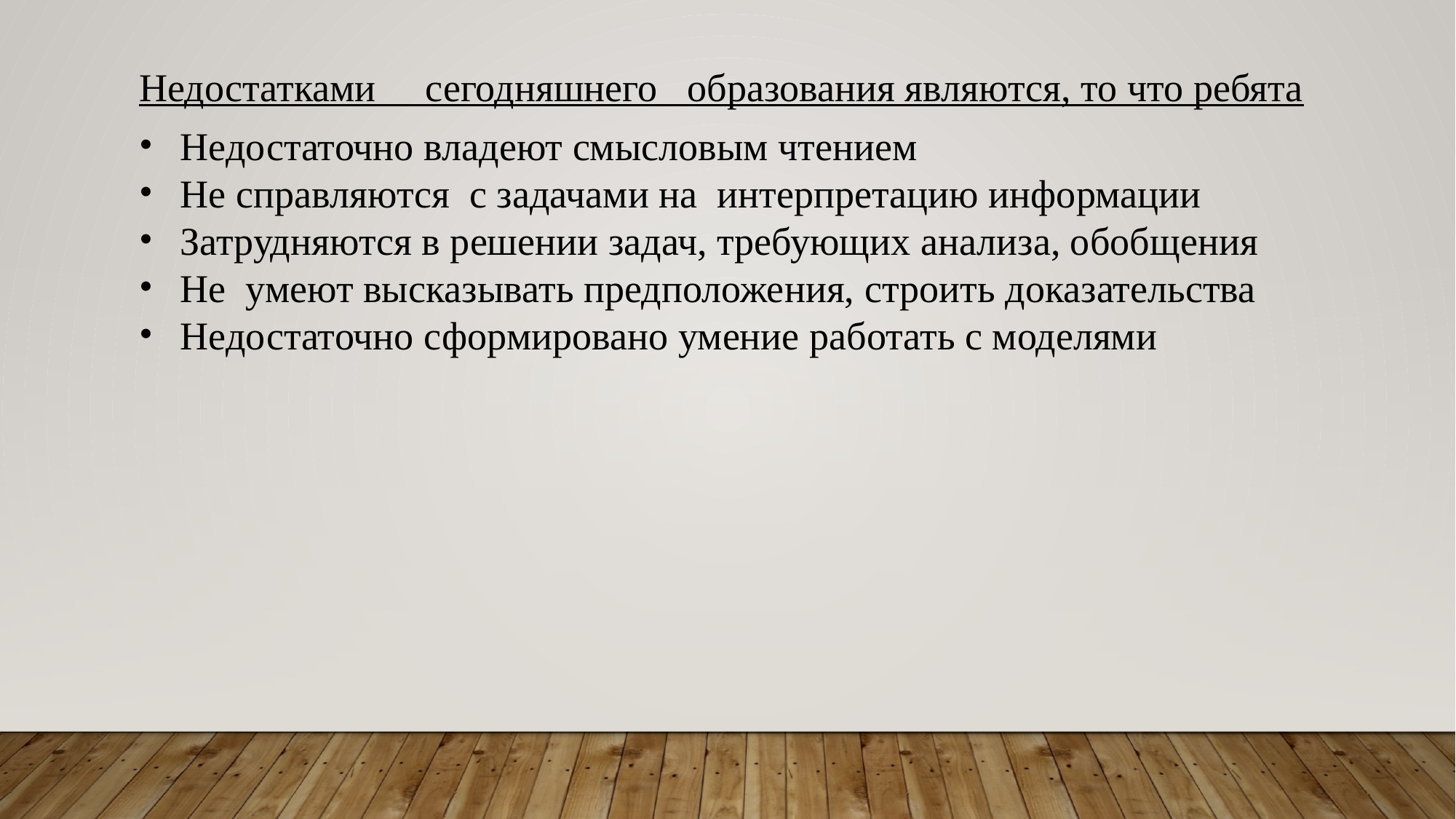

Недостатками     сегодняшнего   образования являются, то что ребята
Недостаточно владеют смысловым чтением
Не справляются  с задачами на  интерпретацию информации
Затрудняются в решении задач, требующих анализа, обобщения
Не  умеют высказывать предположения, строить доказательства
Недостаточно сформировано умение работать с моделями